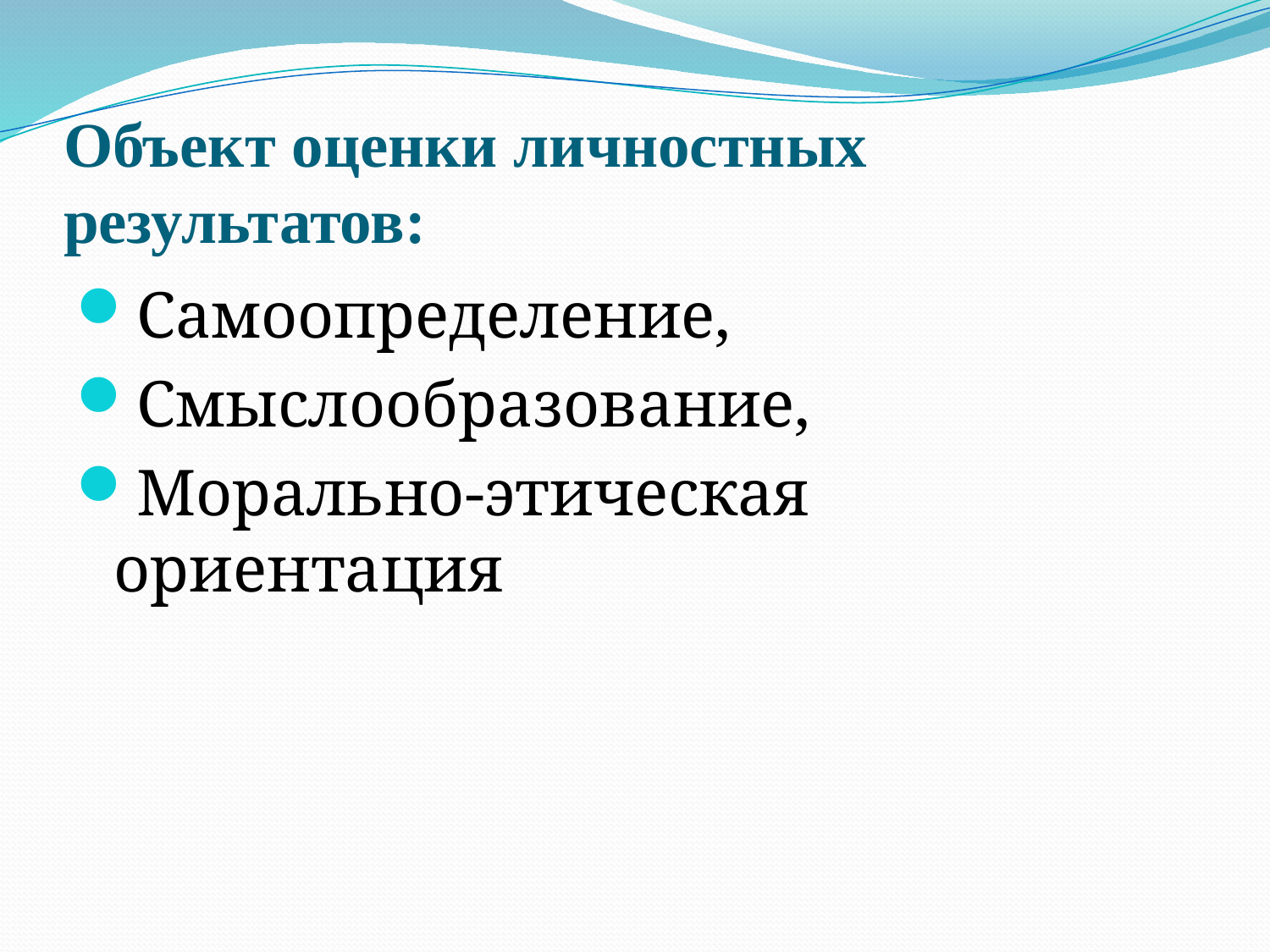

# Объект оценки личностных результатов:
Самоопределение,
Смыслообразование,
Морально-этическая ориентация